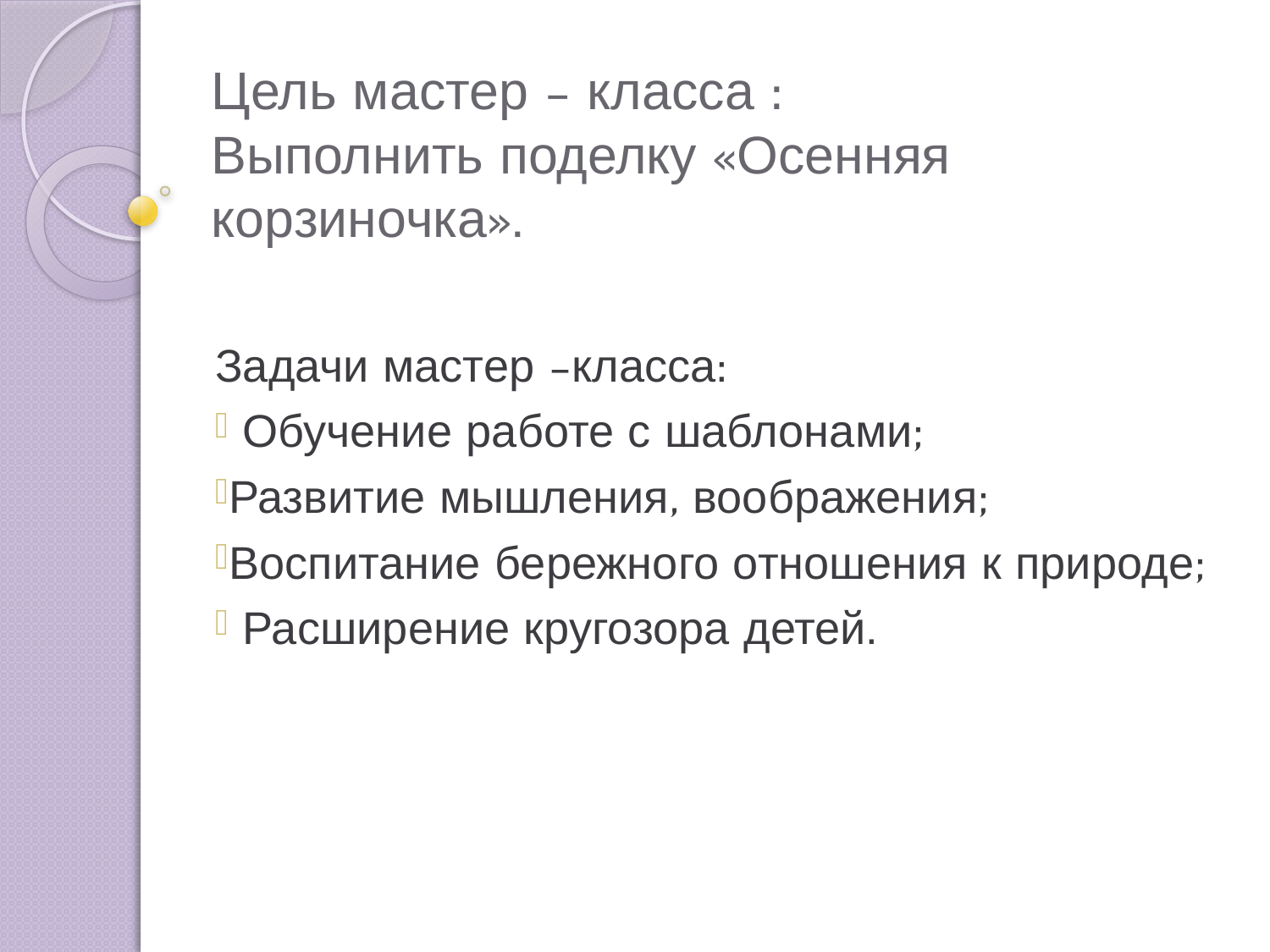

# Цель мастер – класса : Выполнить поделку «Осенняя корзиночка».
Задачи мастер –класса:
 Обучение работе с шаблонами;
Развитие мышления, воображения;
Воспитание бережного отношения к природе;
 Расширение кругозора детей.